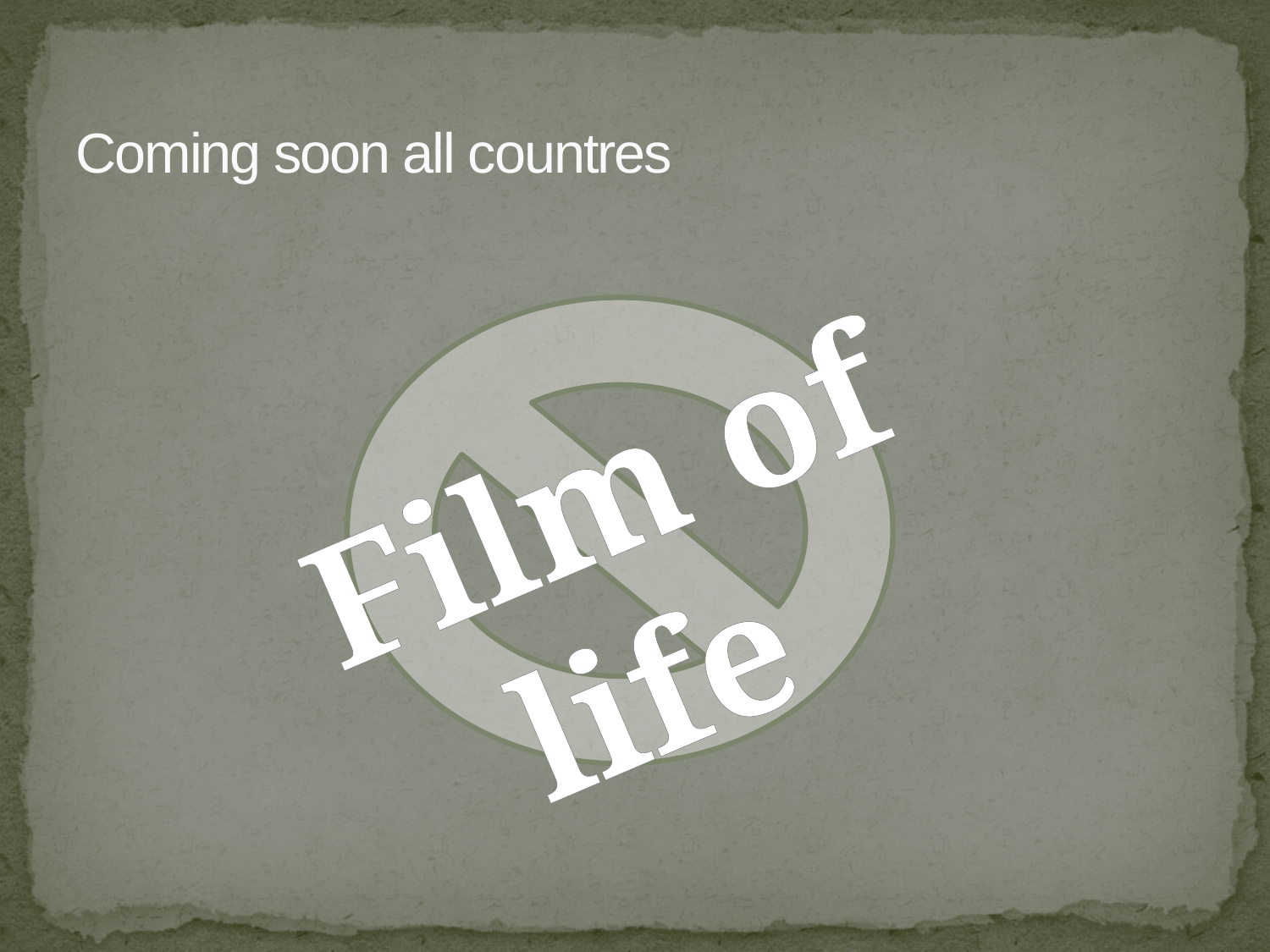

# Coming soon all countres

Film of life